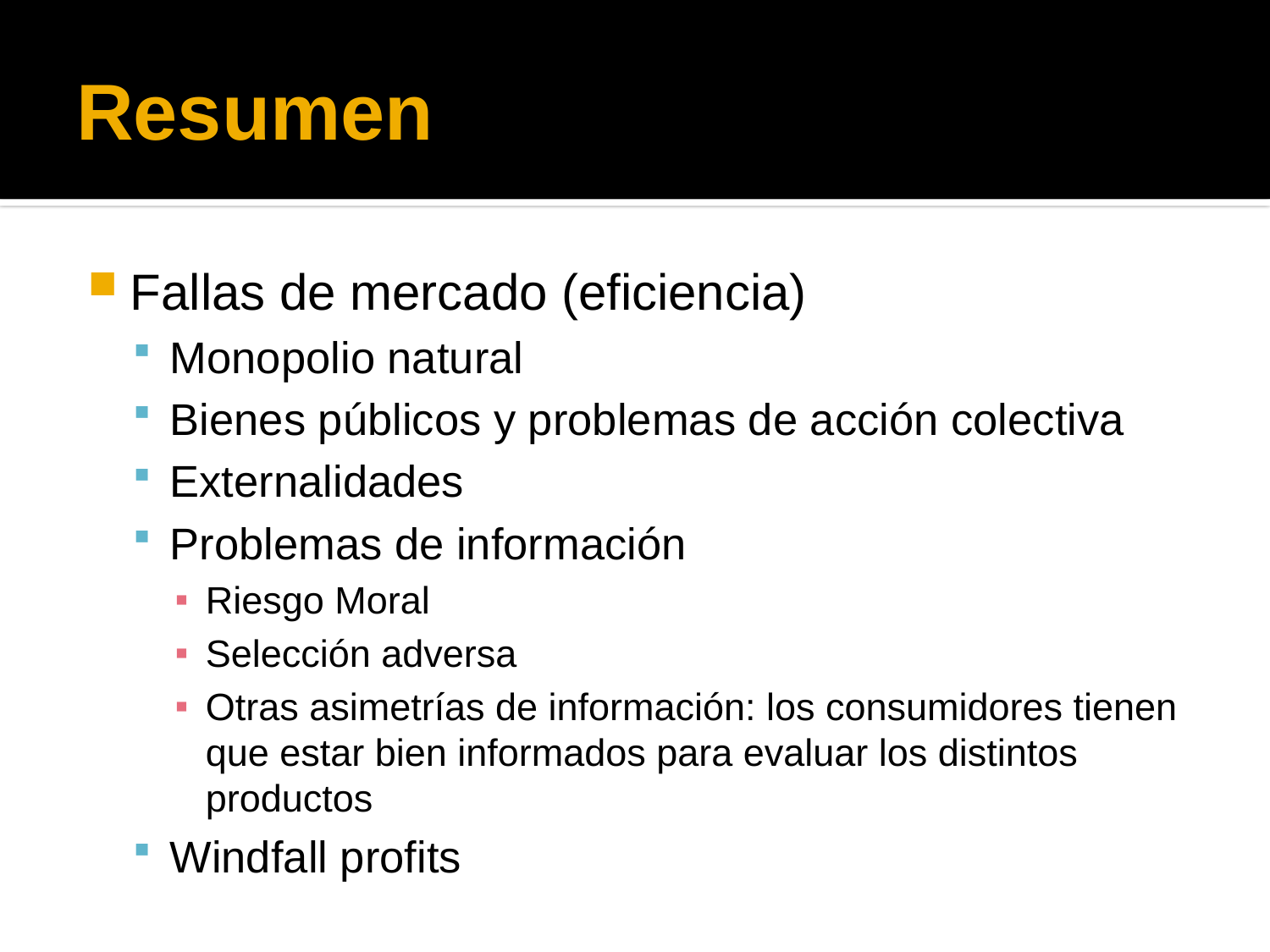

# Resumen
Fallas de mercado (eficiencia)
Monopolio natural
Bienes públicos y problemas de acción colectiva
Externalidades
Problemas de información
Riesgo Moral
Selección adversa
Otras asimetrías de información: los consumidores tienen que estar bien informados para evaluar los distintos productos
Windfall profits